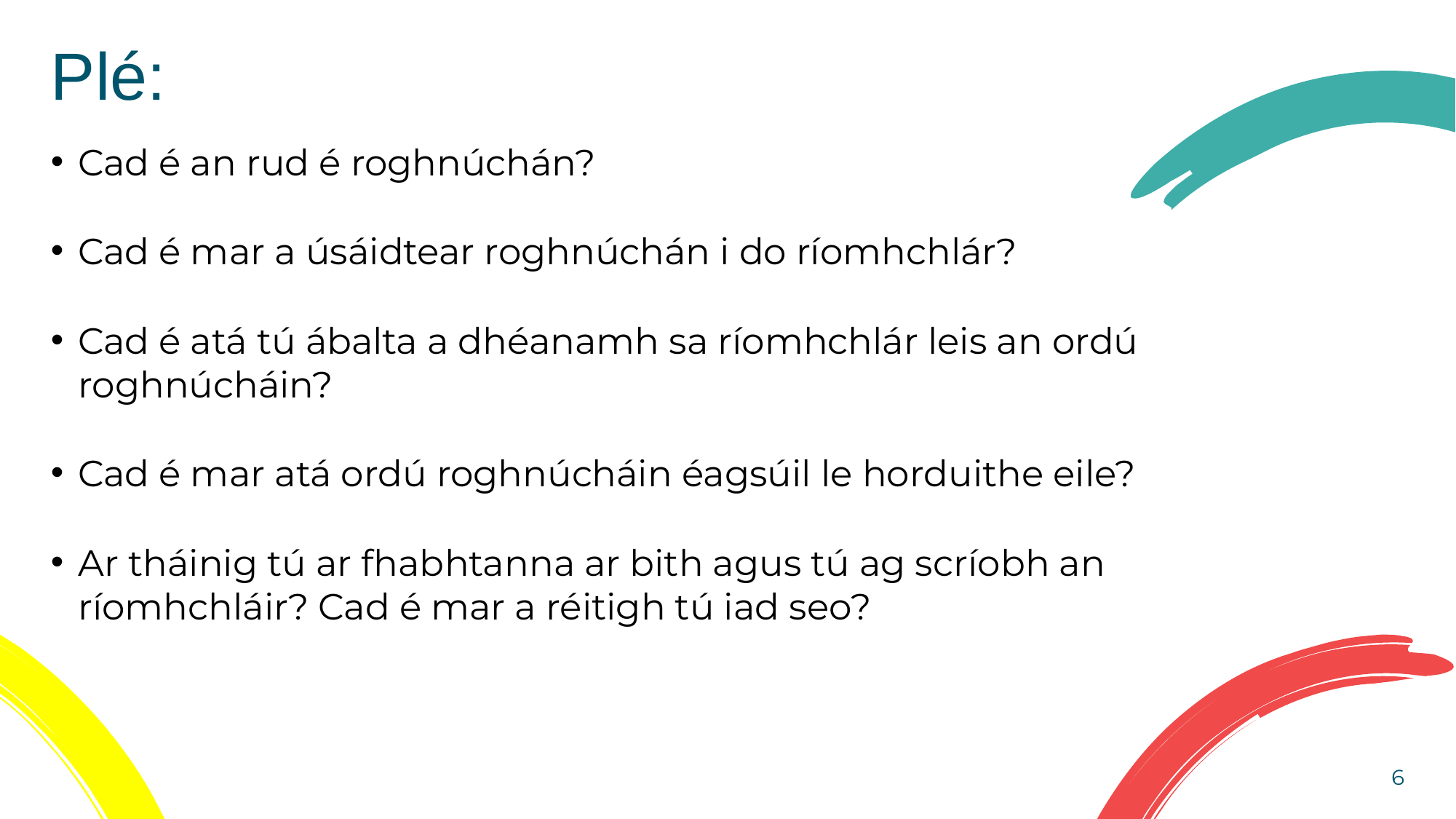

# Plé:
Cad é an rud é roghnúchán?
Cad é mar a úsáidtear roghnúchán i do ríomhchlár?
Cad é atá tú ábalta a dhéanamh sa ríomhchlár leis an ordú roghnúcháin?
Cad é mar atá ordú roghnúcháin éagsúil le horduithe eile?
Ar tháinig tú ar fhabhtanna ar bith agus tú ag scríobh an ríomhchláir? Cad é mar a réitigh tú iad seo?
6